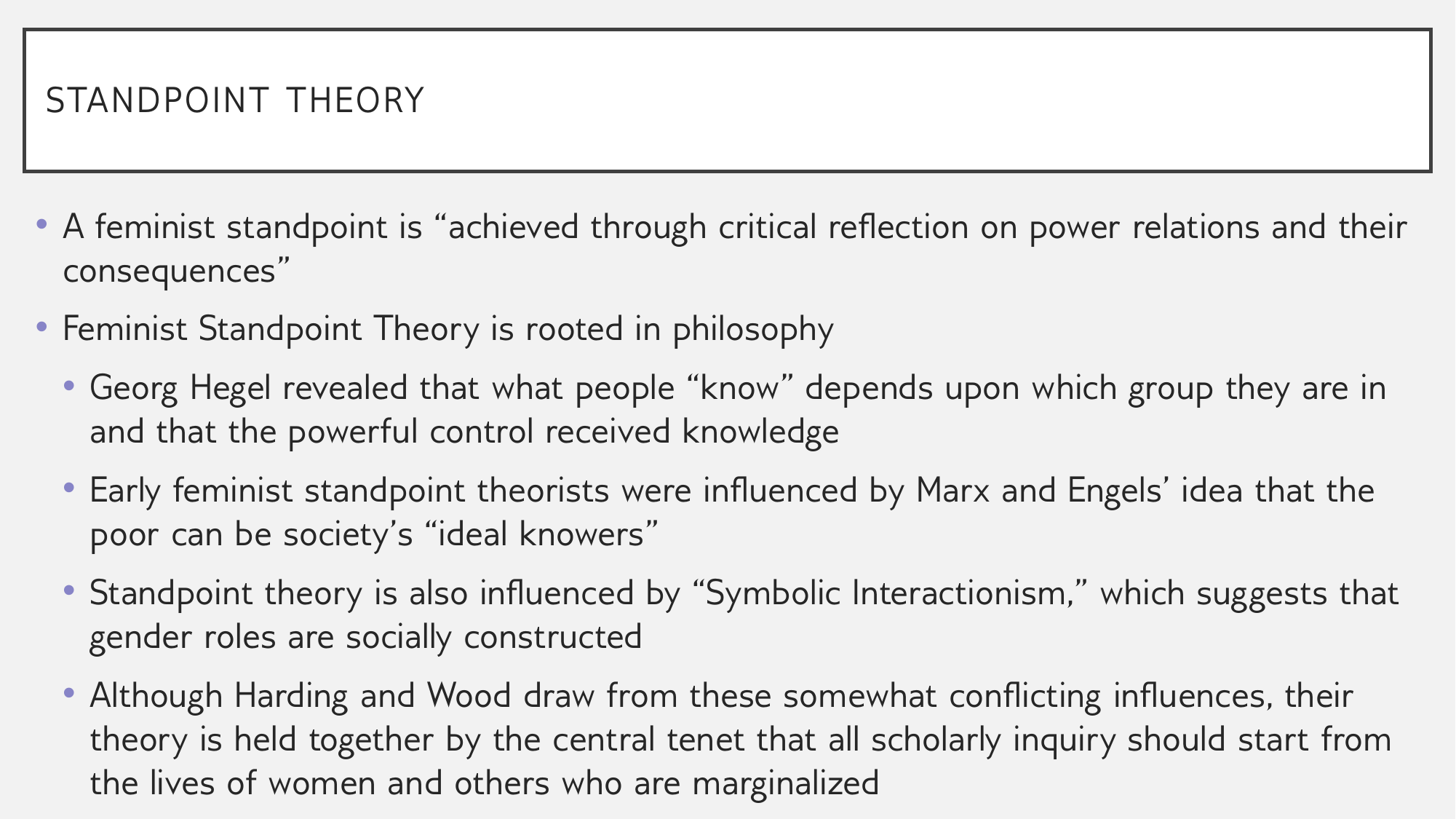

# Standpoint theory
A feminist standpoint is “achieved through critical reflection on power relations and their consequences”
Feminist Standpoint Theory is rooted in philosophy
Georg Hegel revealed that what people “know” depends upon which group they are in and that the powerful control received knowledge
Early feminist standpoint theorists were influenced by Marx and Engels’ idea that the poor can be society’s “ideal knowers”
Standpoint theory is also influenced by “Symbolic Interactionism,” which suggests that gender roles are socially constructed
Although Harding and Wood draw from these somewhat conflicting influences, their theory is held together by the central tenet that all scholarly inquiry should start from the lives of women and others who are marginalized